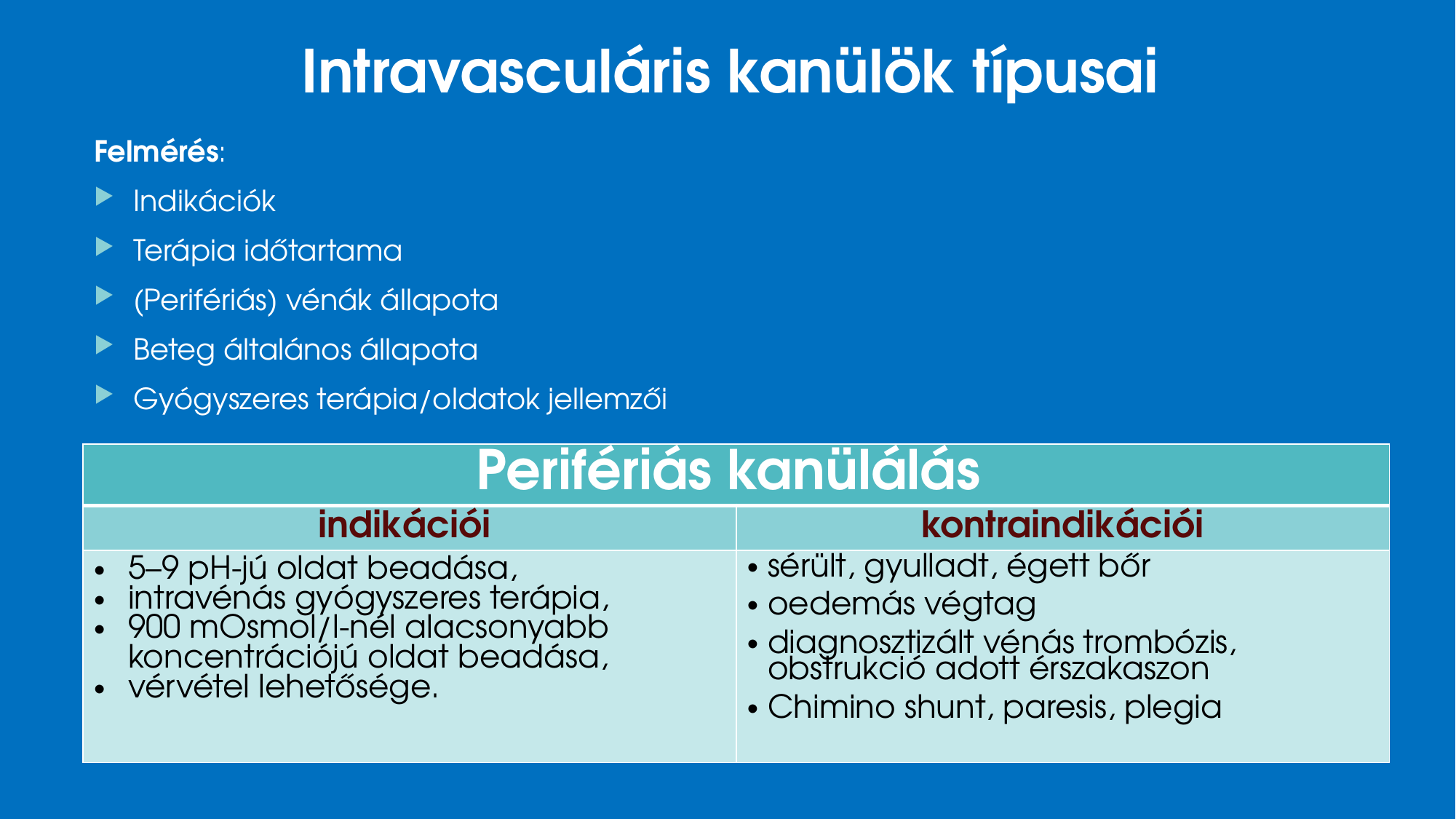

# Intravasculáris kanülök típusai
Felmérés:
Indikációk
Terápia időtartama
(Perifériás) vénák állapota
Beteg általános állapota
Gyógyszeres terápia/oldatok jellemzői

| Perifériás kanülálás |  |
| --- | --- |
| indikációi | kontraindikációi |
| 5–9 pH-jú oldat beadása, intravénás gyógyszeres terápia, 900 mOsmol/l-nél alacsonyabb koncentrációjú oldat beadása, vérvétel lehetősége. | sérült, gyulladt, égett bőr oedemás végtag diagnosztizált vénás trombózis, obstrukció adott érszakaszon Chimino shunt, paresis, plegia |